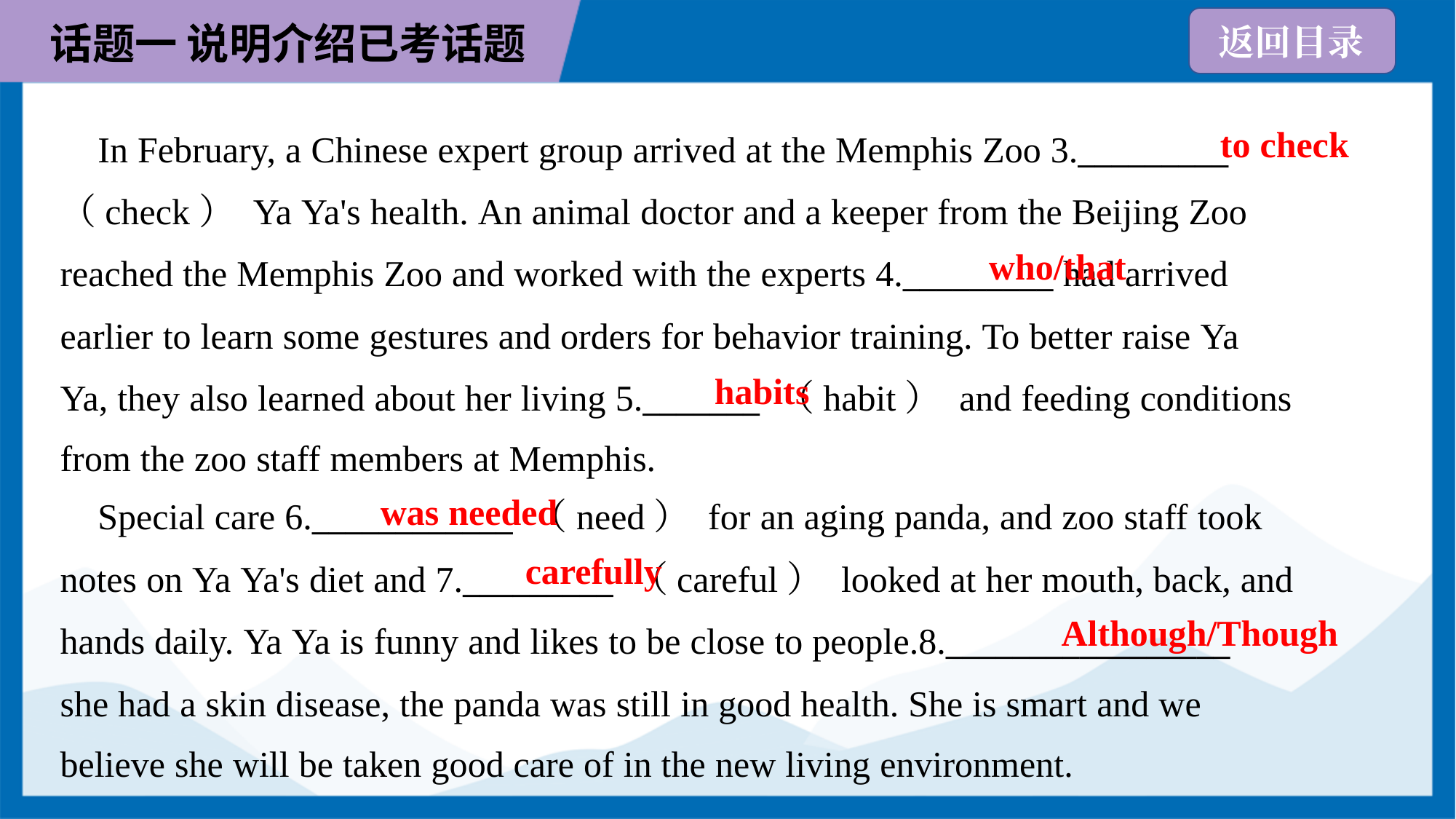

to check
    In February, a Chinese expert group arrived at the Memphis Zoo 3._________
（check） Ya Ya's health. An animal doctor and a keeper from the Beijing Zoo
reached the Memphis Zoo and worked with the experts 4._________ had arrived
earlier to learn some gestures and orders for behavior training. To better raise Ya
Ya, they also learned about her living 5._______ （habit） and feeding conditions
from the zoo staff members at Memphis.
who/that
habits
was needed
    Special care 6.____________ （need） for an aging panda, and zoo staff took
notes on Ya Ya's diet and 7._________ （careful） looked at her mouth, back, and
hands daily. Ya Ya is funny and likes to be close to people.8._________________
she had a skin disease, the panda was still in good health. She is smart and we
believe she will be taken good care of in the new living environment.
carefully
Although/Though